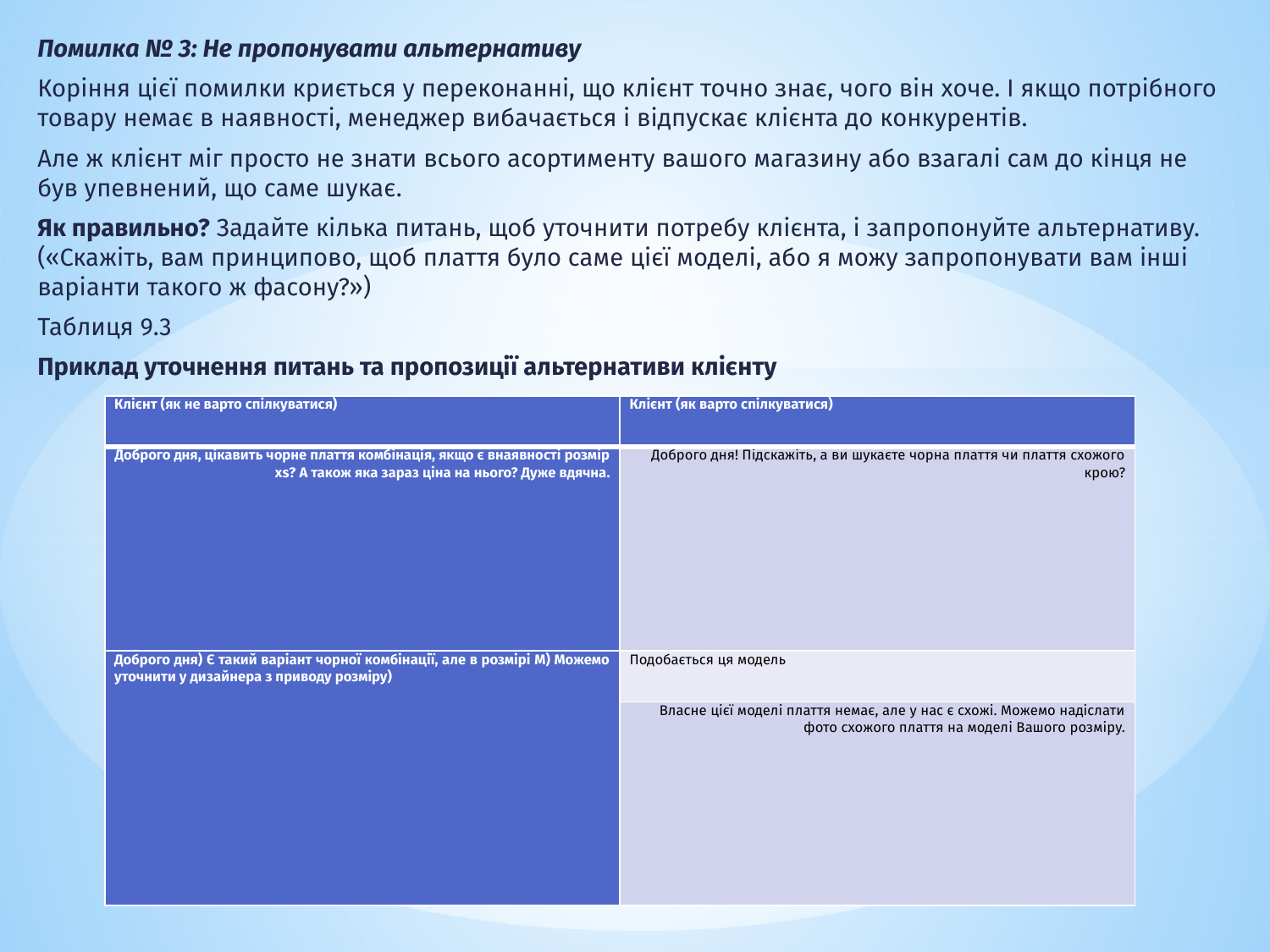

Помилка № 3: Не пропонувати альтернативу
Коріння цієї помилки криється у переконанні, що клієнт точно знає, чого він хоче. І якщо потрібного товару немає в наявності, менеджер вибачається і відпускає клієнта до конкурентів.
Але ж клієнт міг просто не знати всього асортименту вашого магазину або взагалі сам до кінця не був упевнений, що саме шукає.
Як правильно? Задайте кілька питань, щоб уточнити потребу клієнта, і запропонуйте альтернативу. («Скажіть, вам принципово, щоб плаття було саме цієї моделі, або я можу запропонувати вам інші варіанти такого ж фасону?»)
Таблиця 9.3
Приклад уточнення питань та пропозиції альтернативи клієнту

| Клієнт (як не варто спілкуватися) | Клієнт (як варто спілкуватися) |
| --- | --- |
| Доброго дня, цікавить чорне плаття комбінація, якщо є внаявності розмір xs? А також яка зараз ціна на нього? Дуже вдячна. | Доброго дня! Підскажіть, а ви шукаєте чорна плаття чи плаття схожого крою? |
| Доброго дня) Є такий варіант чорної комбінації, але в розмірі М) Можемо уточнити у дизайнера з приводу розміру) | Подобається ця модель |
|  | Власне цієї моделі плаття немає, але у нас є схожі. Можемо надіслати фото схожого плаття на моделі Вашого розміру. |